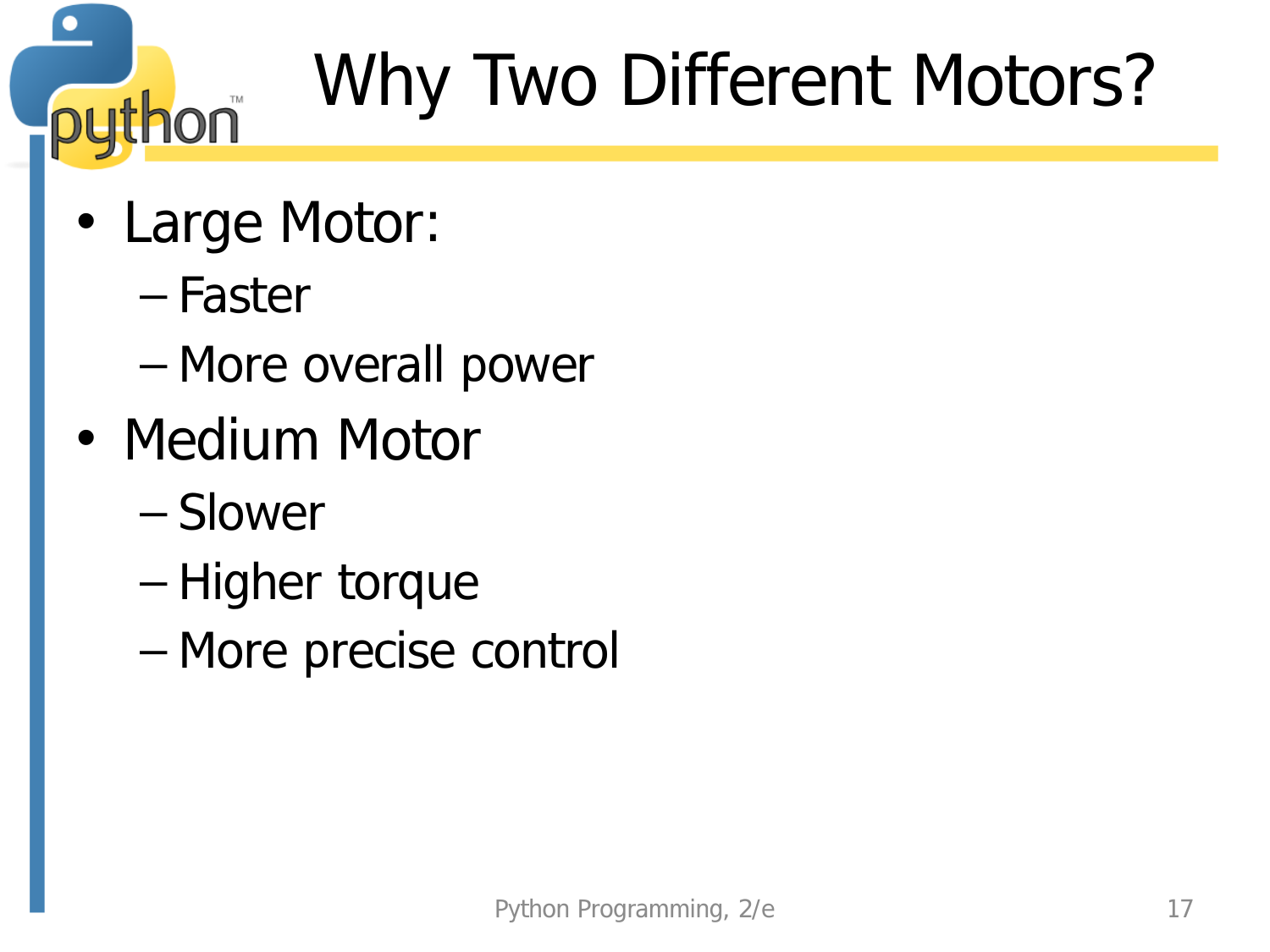

# Why Two Different Motors?
Large Motor:
Faster
More overall power
Medium Motor
Slower
Higher torque
More precise control

Python Programming, 2/e
17